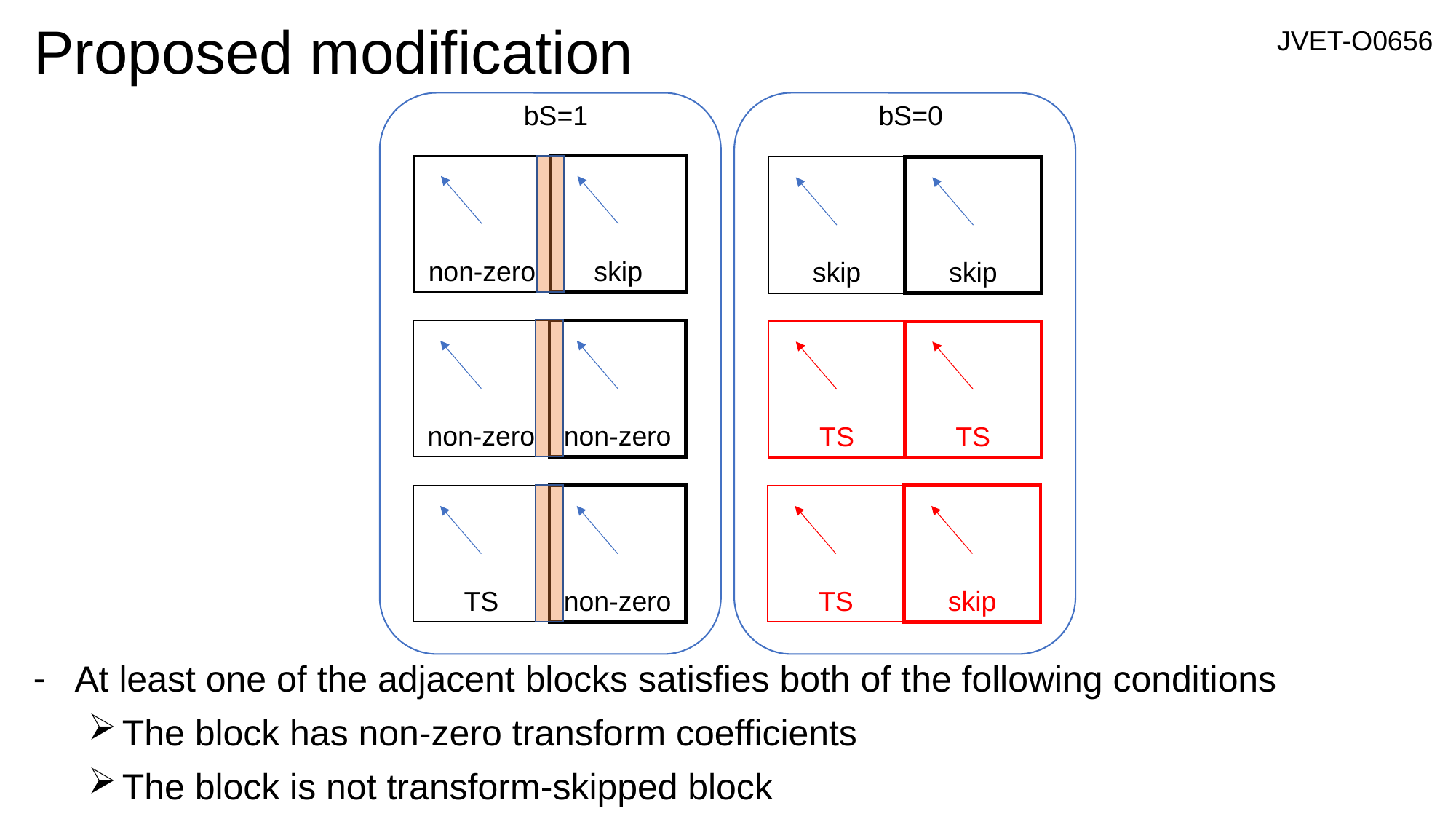

Proposed modification
JVET-O0656
bS=0

bS=1

non-zero

skip
skip
skip

non-zero
non-zero
TS
TS

TS
skip

TS
non-zero
At least one of the adjacent blocks satisfies both of the following conditions
The block has non-zero transform coefficients
The block is not transform-skipped block